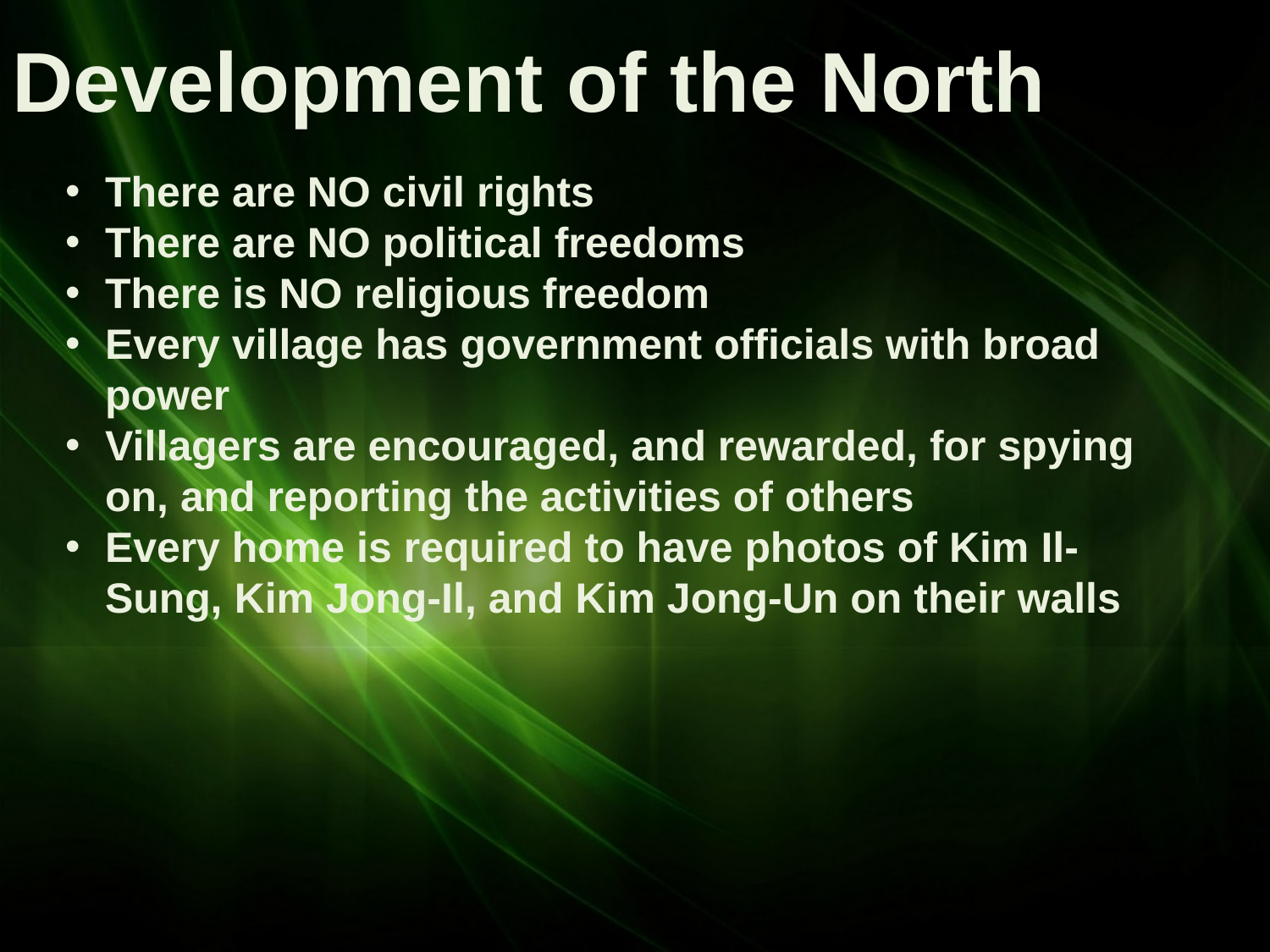

Development of the North
There are NO civil rights
There are NO political freedoms
There is NO religious freedom
Every village has government officials with broad power
Villagers are encouraged, and rewarded, for spying on, and reporting the activities of others
Every home is required to have photos of Kim Il-Sung, Kim Jong-Il, and Kim Jong-Un on their walls